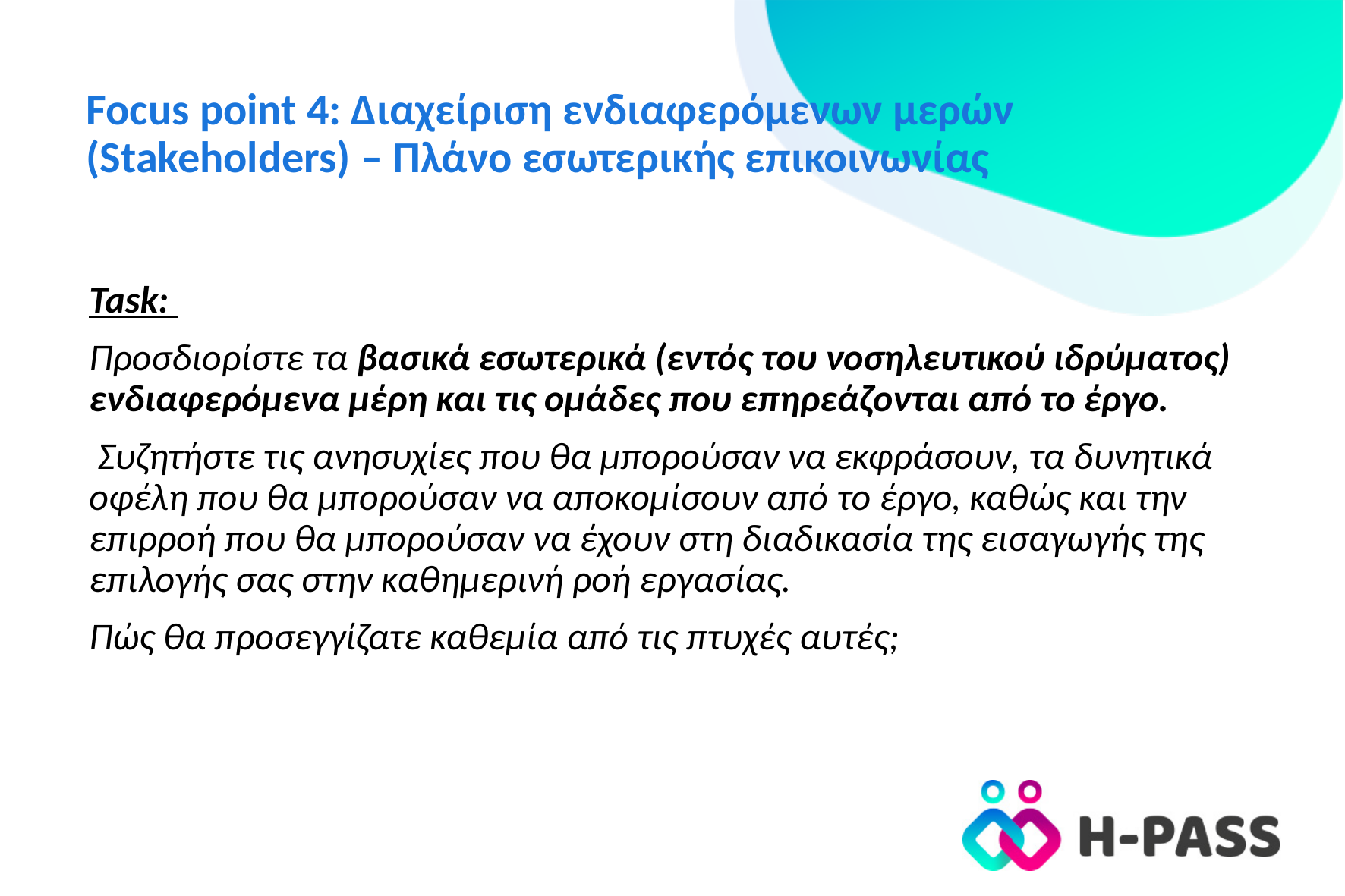

# Focus point 4: Διαχείριση ενδιαφερόμενων μερών (Stakeholders) – Πλάνο εσωτερικής επικοινωνίας
Task:
Προσδιορίστε τα βασικά εσωτερικά (εντός του νοσηλευτικού ιδρύματος) ενδιαφερόμενα μέρη και τις ομάδες που επηρεάζονται από το έργο.
 Συζητήστε τις ανησυχίες που θα μπορούσαν να εκφράσουν, τα δυνητικά οφέλη που θα μπορούσαν να αποκομίσουν από το έργο, καθώς και την επιρροή που θα μπορούσαν να έχουν στη διαδικασία της εισαγωγής της επιλογής σας στην καθημερινή ροή εργασίας.
Πώς θα προσεγγίζατε καθεμία από τις πτυχές αυτές;